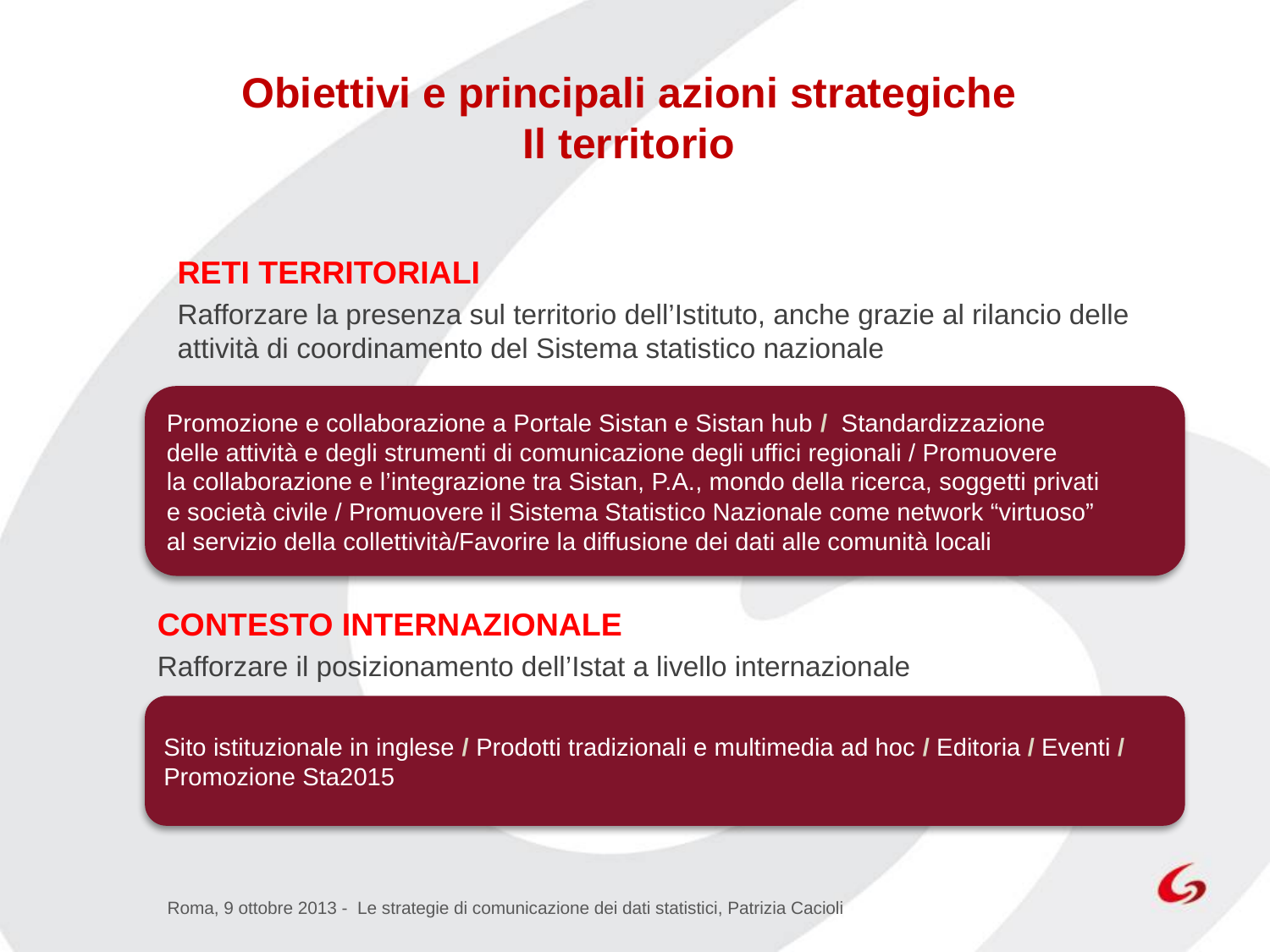

# Obiettivi e principali azioni strategiche Il territorio
RETI TERRITORIALI
Rafforzare la presenza sul territorio dell’Istituto, anche grazie al rilancio delle attività di coordinamento del Sistema statistico nazionale
Promozione e collaborazione a Portale Sistan e Sistan hub /  Standardizzazione
delle attività e degli strumenti di comunicazione degli uffici regionali / Promuovere
la collaborazione e l’integrazione tra Sistan, P.A., mondo della ricerca, soggetti privati
e società civile / Promuovere il Sistema Statistico Nazionale come network “virtuoso”
al servizio della collettività/Favorire la diffusione dei dati alle comunità locali

CONTESTO INTERNAZIONALE
Rafforzare il posizionamento dell’Istat a livello internazionale

Sito istituzionale in inglese / Prodotti tradizionali e multimedia ad hoc / Editoria / Eventi / Promozione Sta2015
Roma, 9 ottobre 2013 -  Le strategie di comunicazione dei dati statistici, Patrizia Cacioli